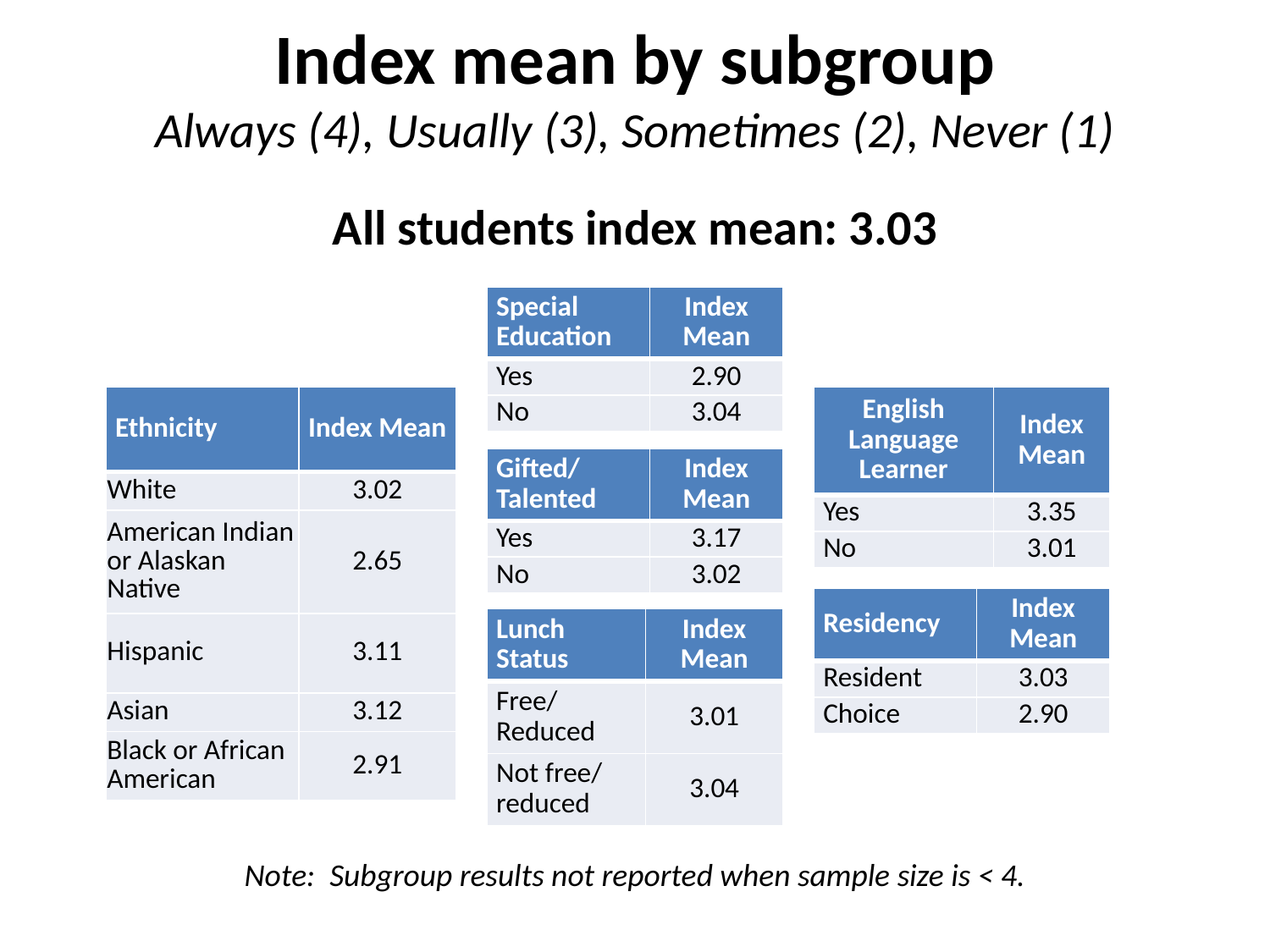

# Index mean by subgroup Always (4), Usually (3), Sometimes (2), Never (1) All students index mean: 3.03
| Special Education | Index Mean |
| --- | --- |
| Yes | 2.90 |
| No | 3.04 |
| Ethnicity | Index Mean |
| --- | --- |
| White | 3.02 |
| American Indian or Alaskan Native | 2.65 |
| Hispanic | 3.11 |
| Asian | 3.12 |
| Black or African American | 2.91 |
| English Language Learner | Index Mean |
| --- | --- |
| Yes | 3.35 |
| No | 3.01 |
| Gifted/ Talented | Index Mean |
| --- | --- |
| Yes | 3.17 |
| No | 3.02 |
| Residency | Index Mean |
| --- | --- |
| Resident | 3.03 |
| Choice | 2.90 |
| Lunch Status | Index Mean |
| --- | --- |
| Free/ Reduced | 3.01 |
| Not free/ reduced | 3.04 |
Note:  Subgroup results not reported when sample size is < 4.